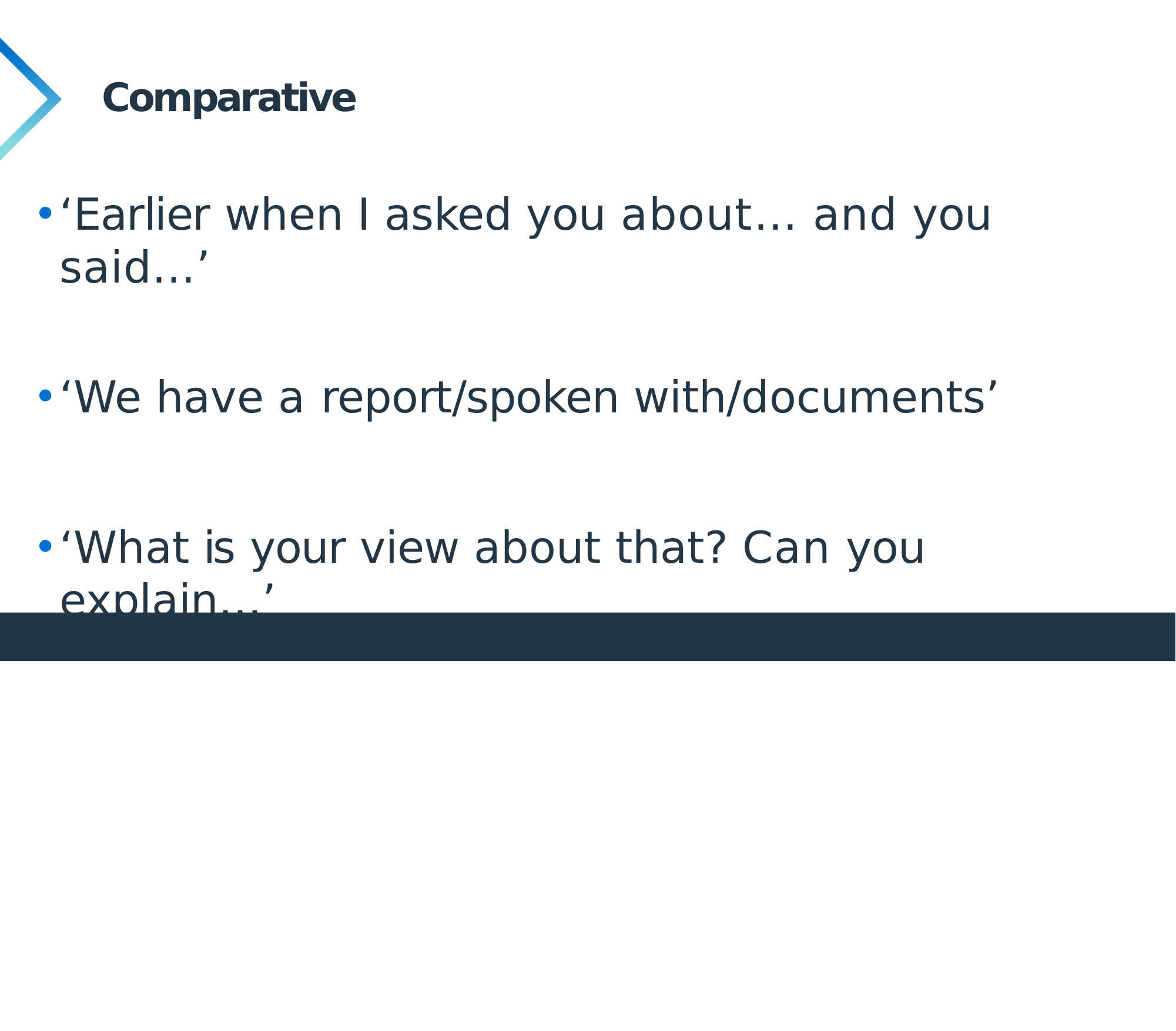

# Comparative
‘Earlier when I asked you about… and you said…’

‘We have a report/spoken with/documents’

‘What is your view about that? Can you explain…’